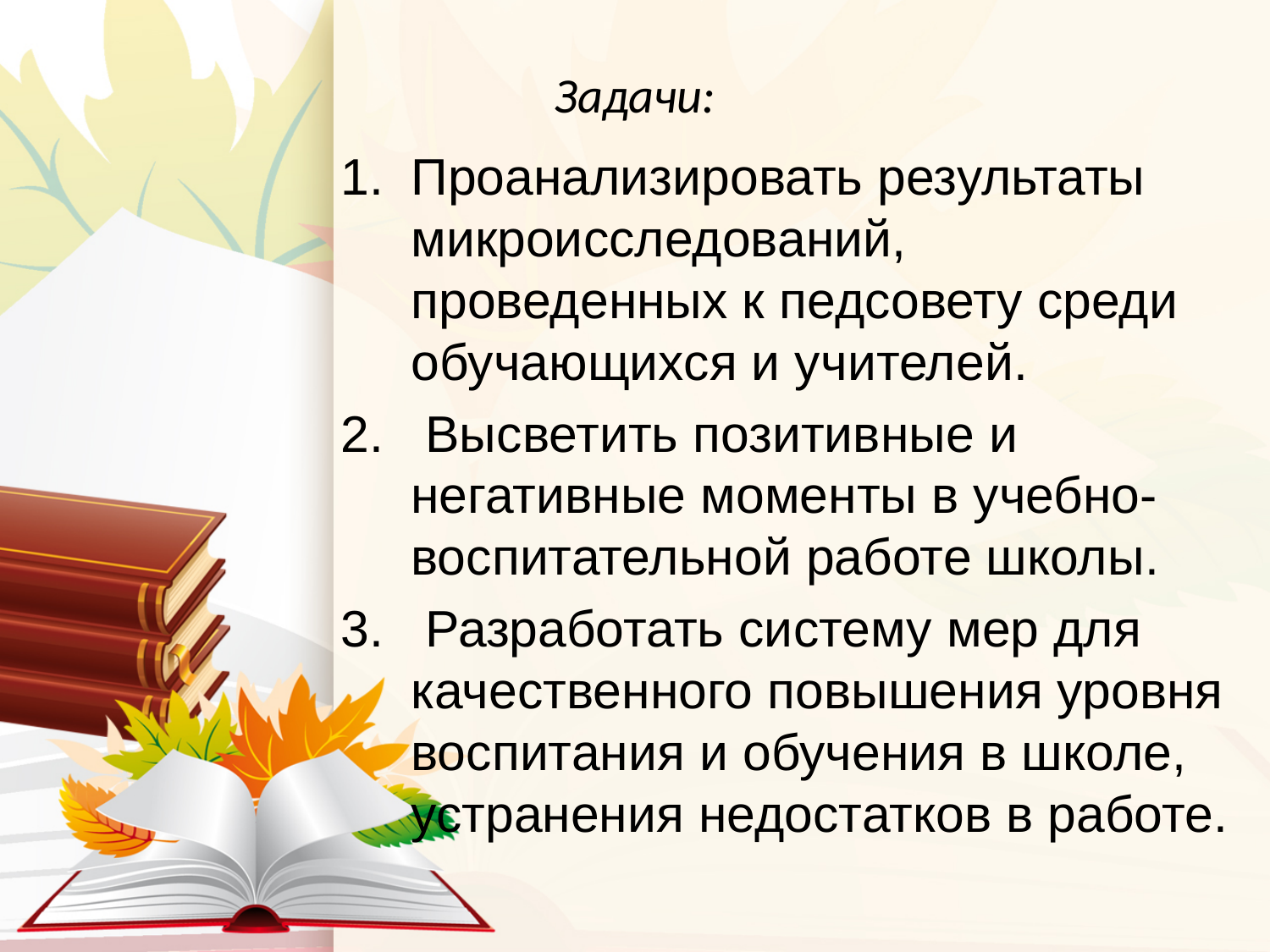

# Задачи:
Проанализировать результаты микроисследований, проведенных к педсовету среди обучающихся и учителей.
 Высветить позитивные и негативные моменты в учебно-воспитательной работе школы.
 Разработать систему мер для качественного повышения уровня воспитания и обучения в школе, устранения недостатков в работе.